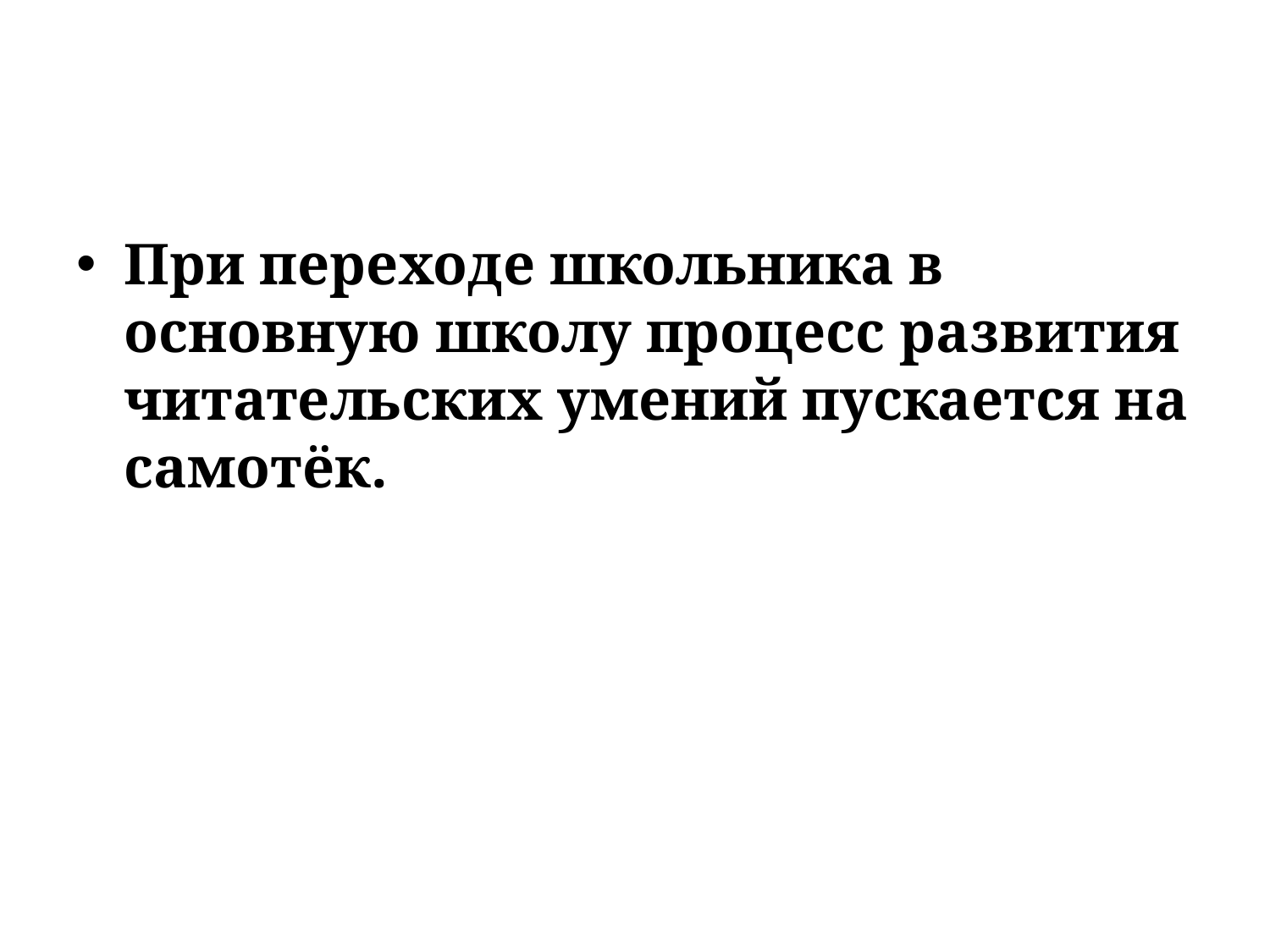

#
При переходе школьника в основную школу процесс развития читательских умений пускается на самотёк.